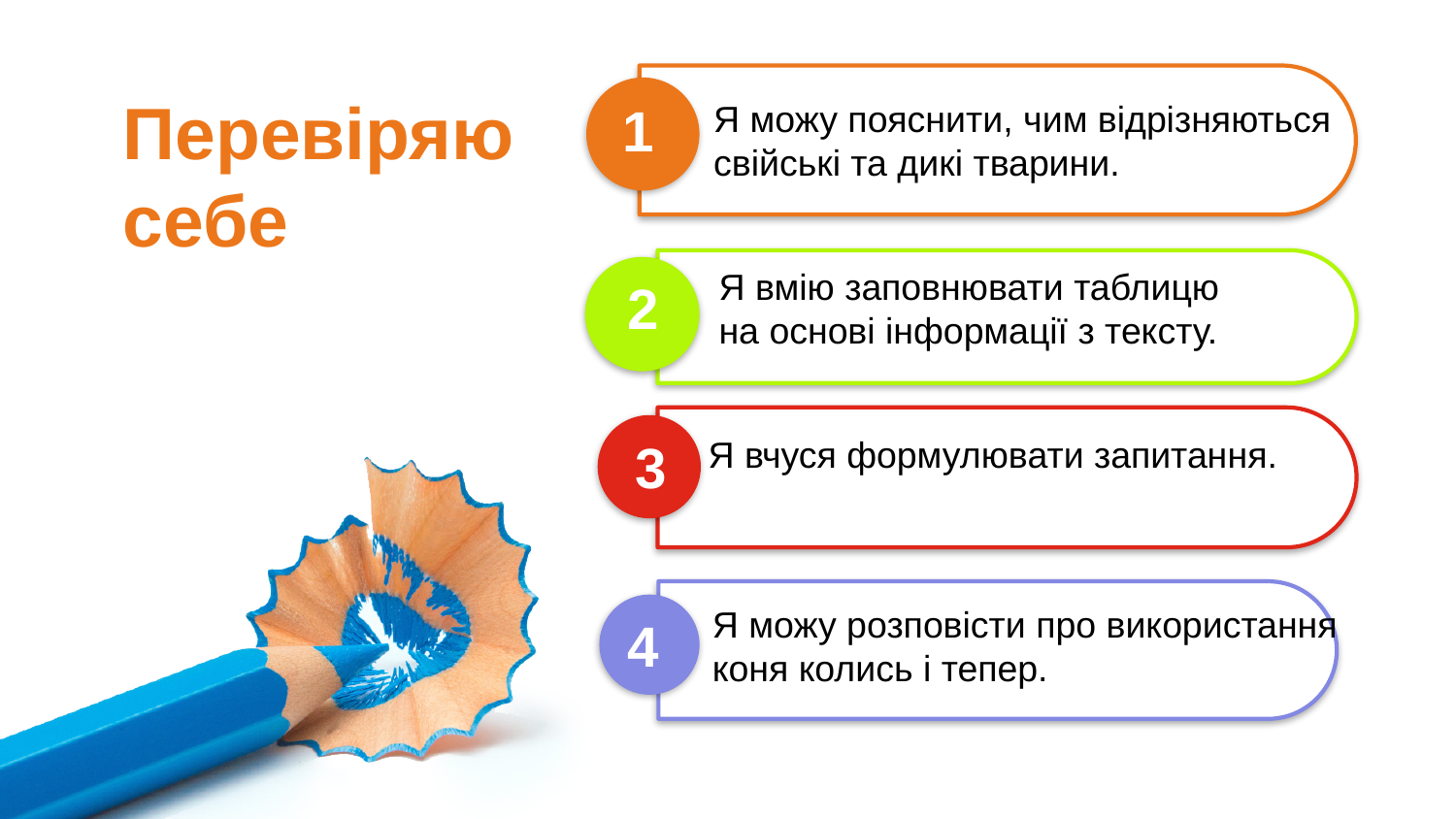

Перевіряю себе

1
Я можу пояснити, чим відрізняються свійські та дикі тварини.

Я вмію заповнювати таблицю
на основі інформації з тексту.
2

Я вчуся формулювати запитання.

3

Я можу розповісти про використання коня колись і тепер.

4